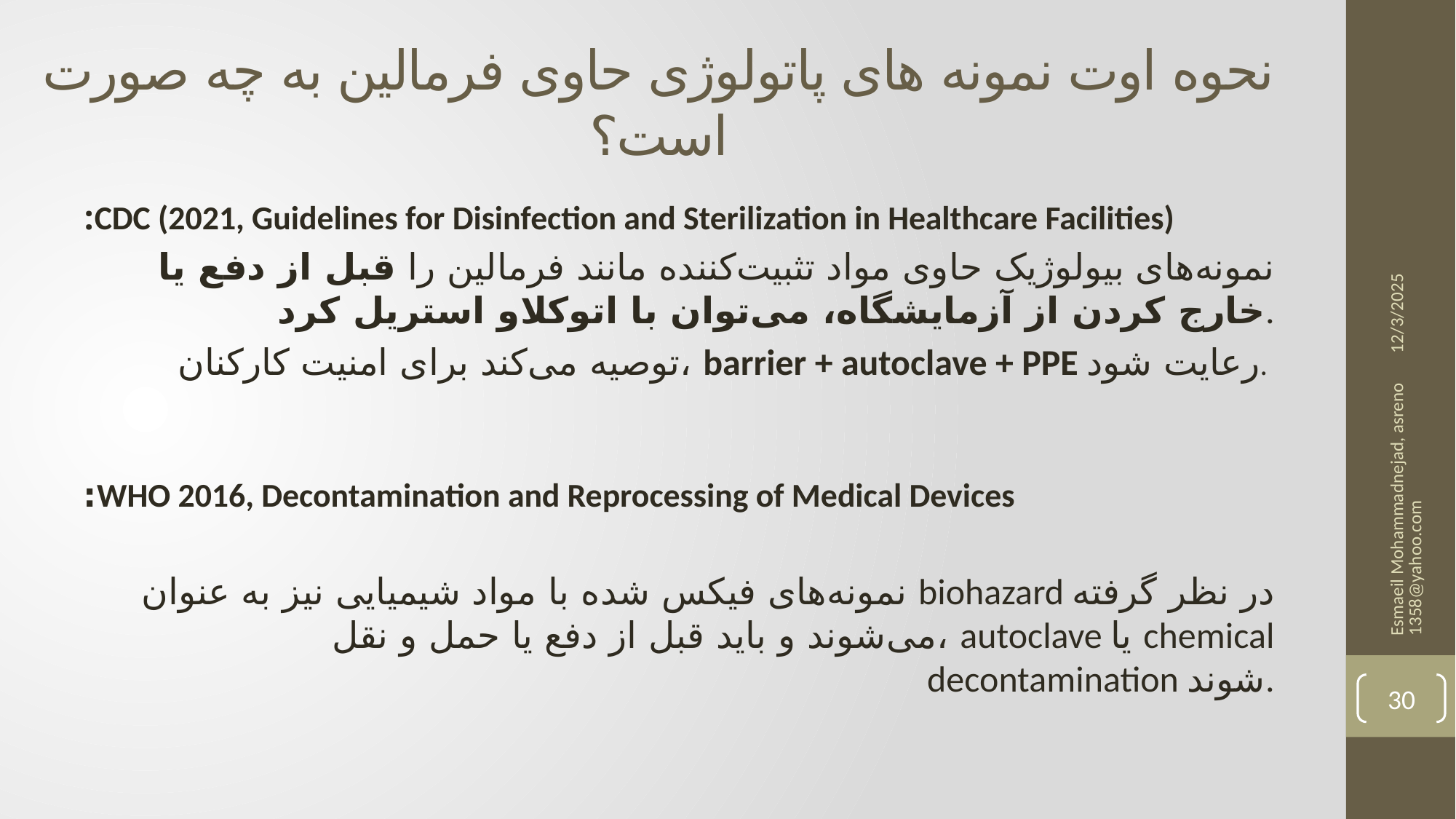

# نحوه اوت نمونه های پاتولوژی حاوی فرمالین به چه صورت است؟
12/3/2025
CDC (2021, Guidelines for Disinfection and Sterilization in Healthcare Facilities):
نمونه‌های بیولوژیک حاوی مواد تثبیت‌کننده مانند فرمالین را قبل از دفع یا خارج کردن از آزمایشگاه، می‌توان با اتوکلاو استریل کرد.
توصیه می‌کند برای امنیت کارکنان، barrier + autoclave + PPE رعایت شود.

WHO 2016, Decontamination and Reprocessing of Medical Devices:

نمونه‌های فیکس شده با مواد شیمیایی نیز به عنوان biohazard در نظر گرفته می‌شوند و باید قبل از دفع یا حمل و نقل، autoclave یا chemical decontamination شوند.
Esmaeil Mohammadnejad, asreno1358@yahoo.com
30